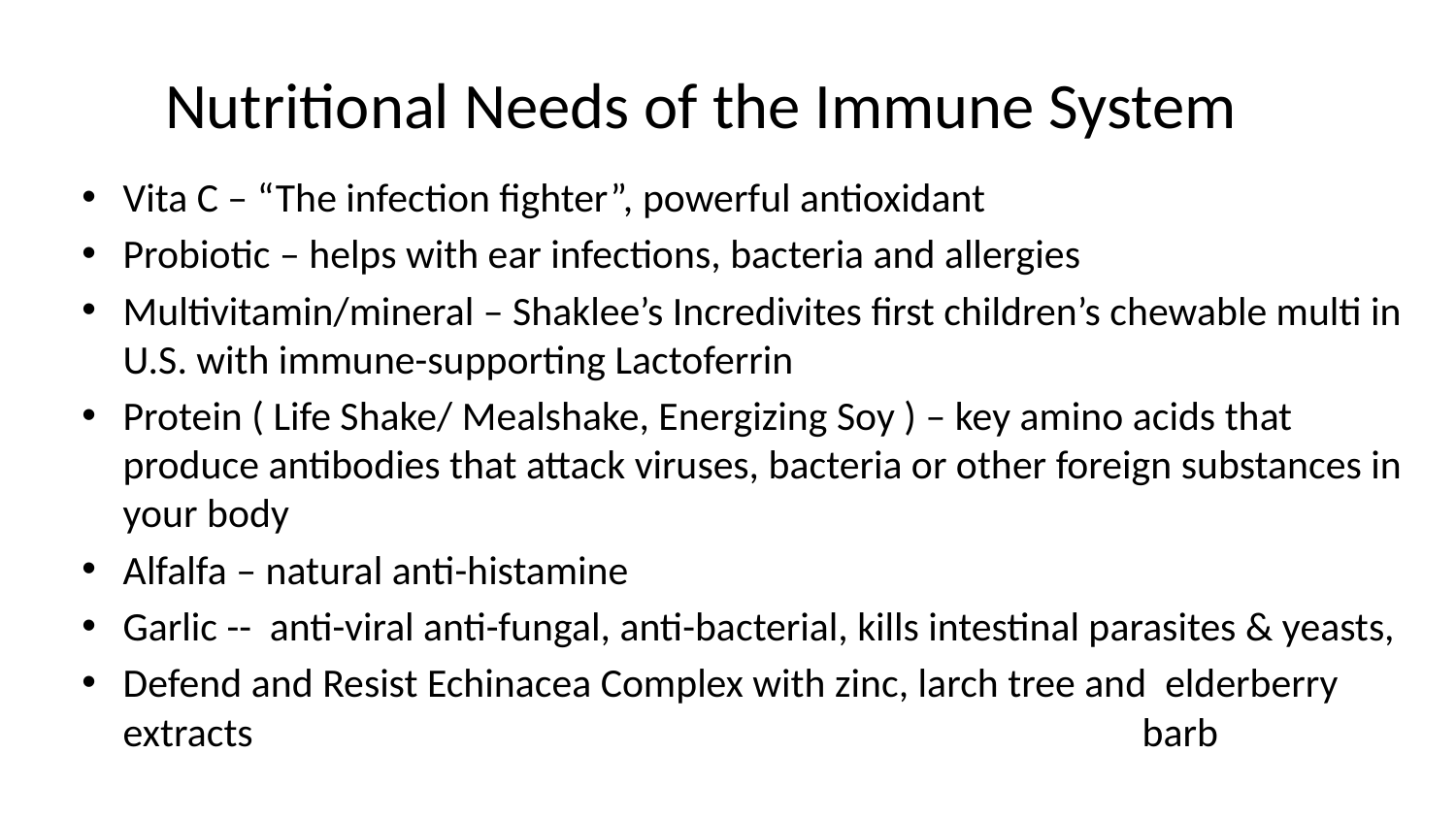

# Nutritional Needs of the Immune System
Vita C – “The infection fighter”, powerful antioxidant
Probiotic – helps with ear infections, bacteria and allergies
Multivitamin/mineral – Shaklee’s Incredivites first children’s chewable multi in U.S. with immune-supporting Lactoferrin
Protein ( Life Shake/ Mealshake, Energizing Soy ) – key amino acids that produce antibodies that attack viruses, bacteria or other foreign substances in your body
Alfalfa – natural anti-histamine
Garlic --  anti-viral anti-fungal, anti-bacterial, kills intestinal parasites & yeasts,
Defend and Resist Echinacea Complex with zinc, larch tree and  elderberry  extracts							barb